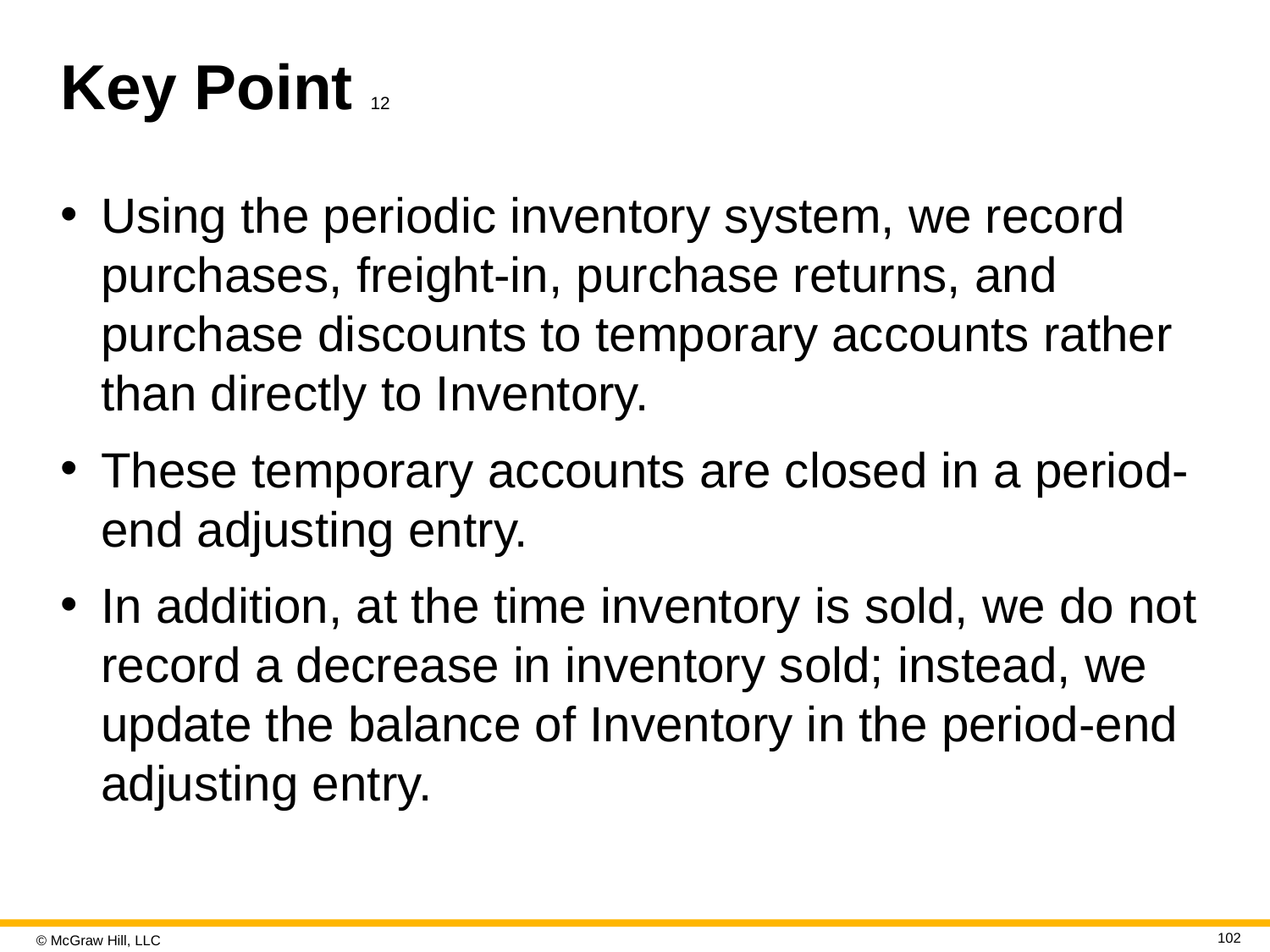

# Key Point 12
Using the periodic inventory system, we record purchases, freight-in, purchase returns, and purchase discounts to temporary accounts rather than directly to Inventory.
These temporary accounts are closed in a period-end adjusting entry.
In addition, at the time inventory is sold, we do not record a decrease in inventory sold; instead, we update the balance of Inventory in the period-end adjusting entry.
102